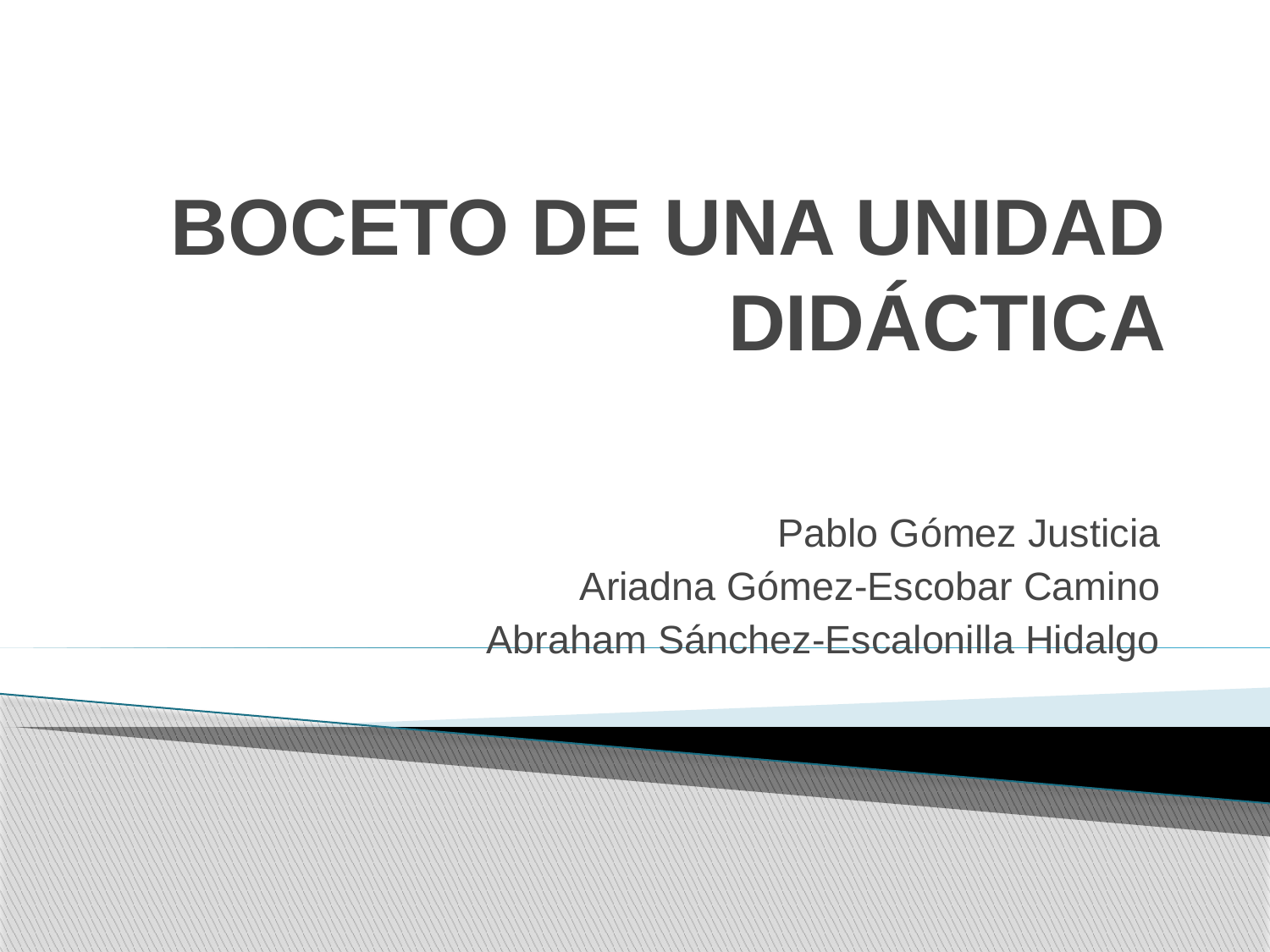

# BOCETO DE UNA UNIDAD DIDÁCTICA
Pablo Gómez Justicia
Ariadna Gómez-Escobar Camino
Abraham Sánchez-Escalonilla Hidalgo